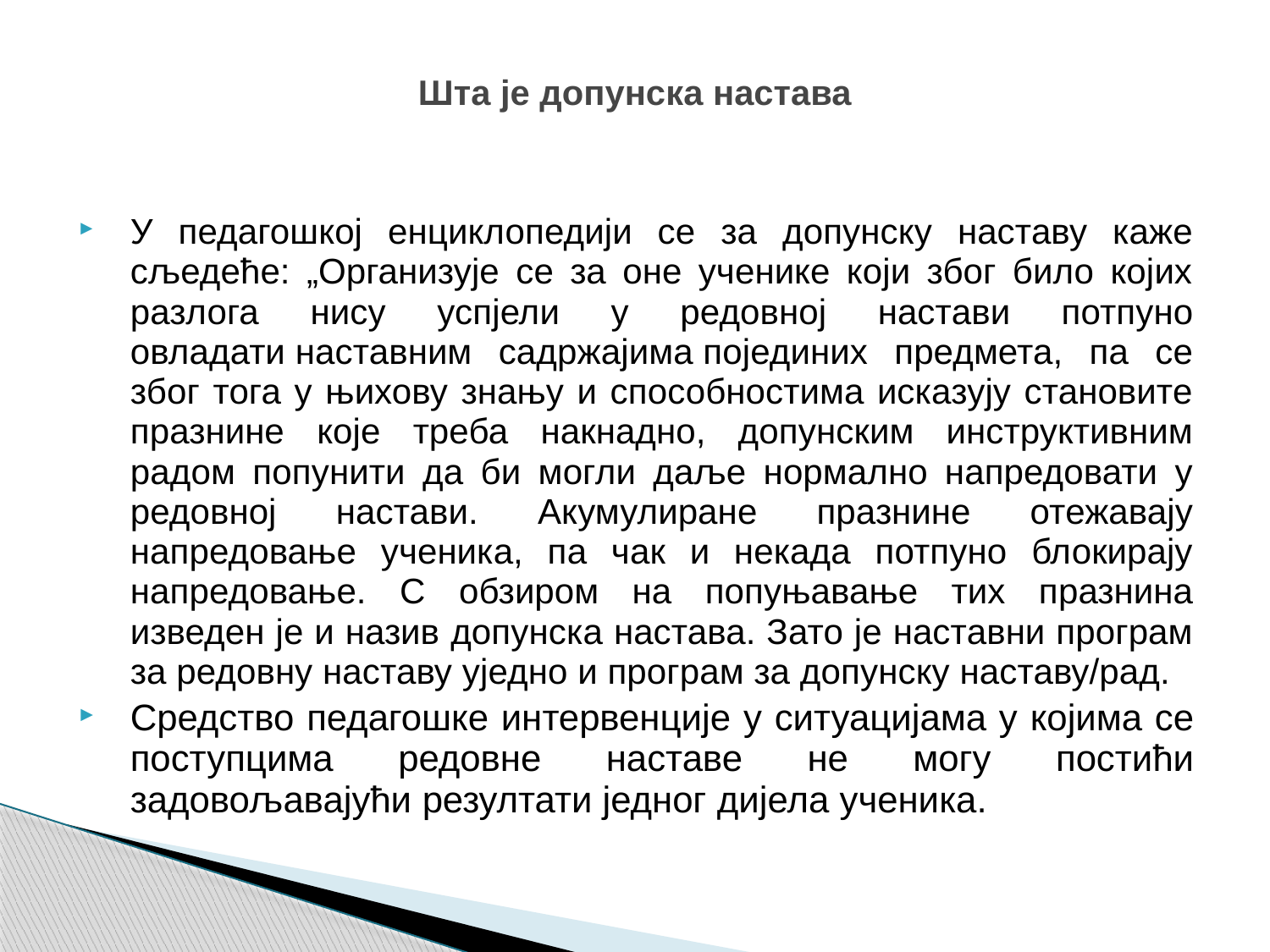

# Шта је допунска настава
У педагошкој енциклопедији се за допунску наставу каже сљедеће: „Организује се за оне ученике који због било којих разлога нису успјели у редовној настави потпуно овладати наставним садржајима појединих предмета, па се због тога у њихову знању и способностима исказују становите празнине које треба накнадно, допунским инструктивним радом попунити да би могли даље нормално напредовати у редовној настави. Акумулиране празнине отежавају напредовање ученика, па чак и некада потпуно блокирају напредовање. С обзиром на попуњавање тих празнина изведен је и назив допунска настава. Зато је наставни програм за редовну наставу уједно и програм за допунску наставу/рад.
Средство педагошке интервенције у ситуацијама у којима се поступцима редовне наставе не могу постићи задовољавајући резултати једног дијела ученика.